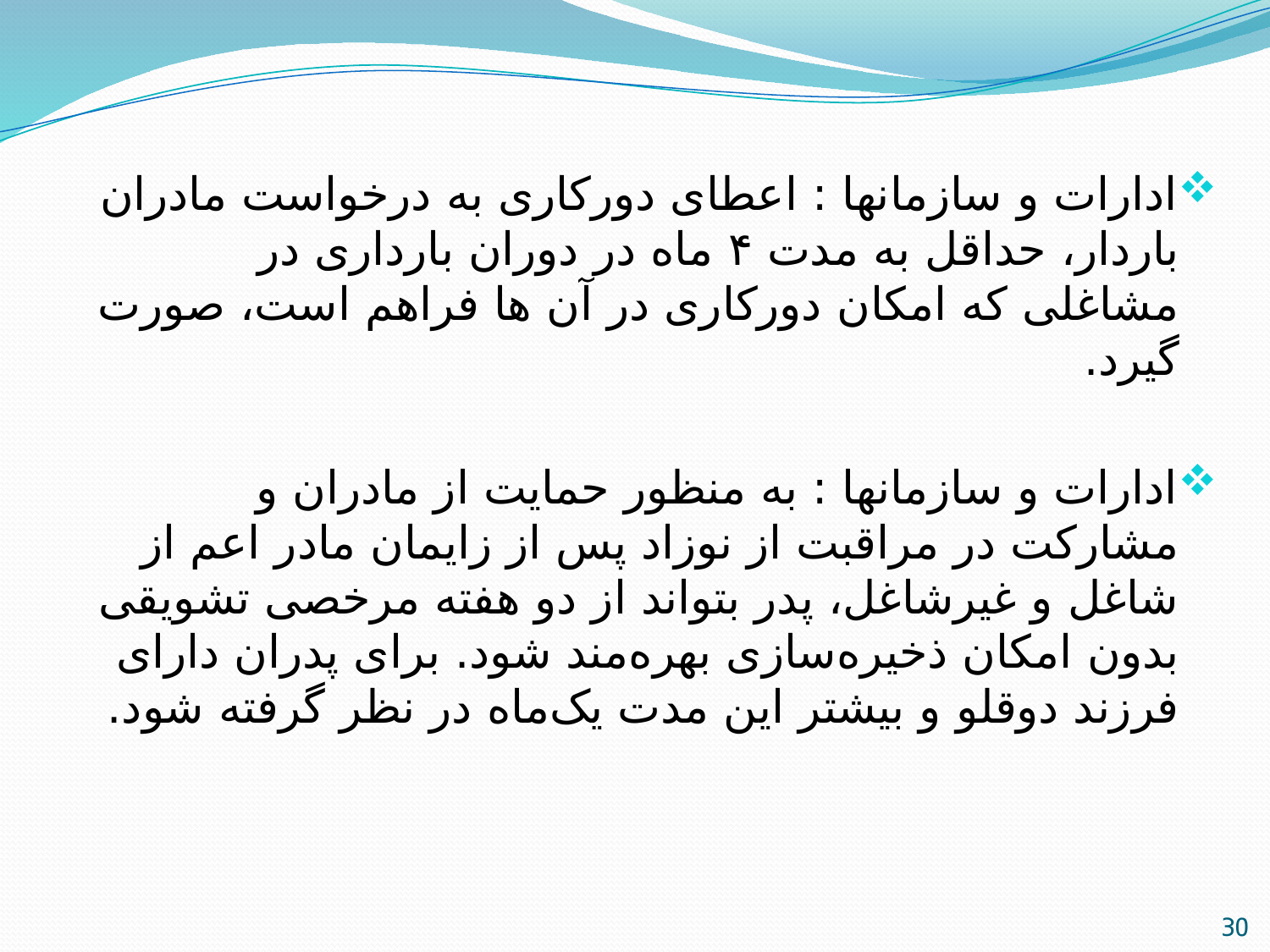

ادارات و سازمانها : اعطای دورکاری به درخواست مادران باردار، حداقل به مدت ۴ ماه در دوران بارداری در مشاغلی که امکان دورکاری در آن ها فراهم است، صورت گیرد.

ادارات و سازمانها : به منظور حمایت از مادران و مشارکت در مراقبت از نوزاد پس از زایمان مادر اعم از شاغل و غیرشاغل، پدر بتواند از دو هفته مرخصی تشویقی بدون امکان ذخیره‌سازی بهره‌مند شود. برای پدران دارای فرزند دوقلو و بیشتر این مدت یک‌ماه در نظر گرفته شود.
30